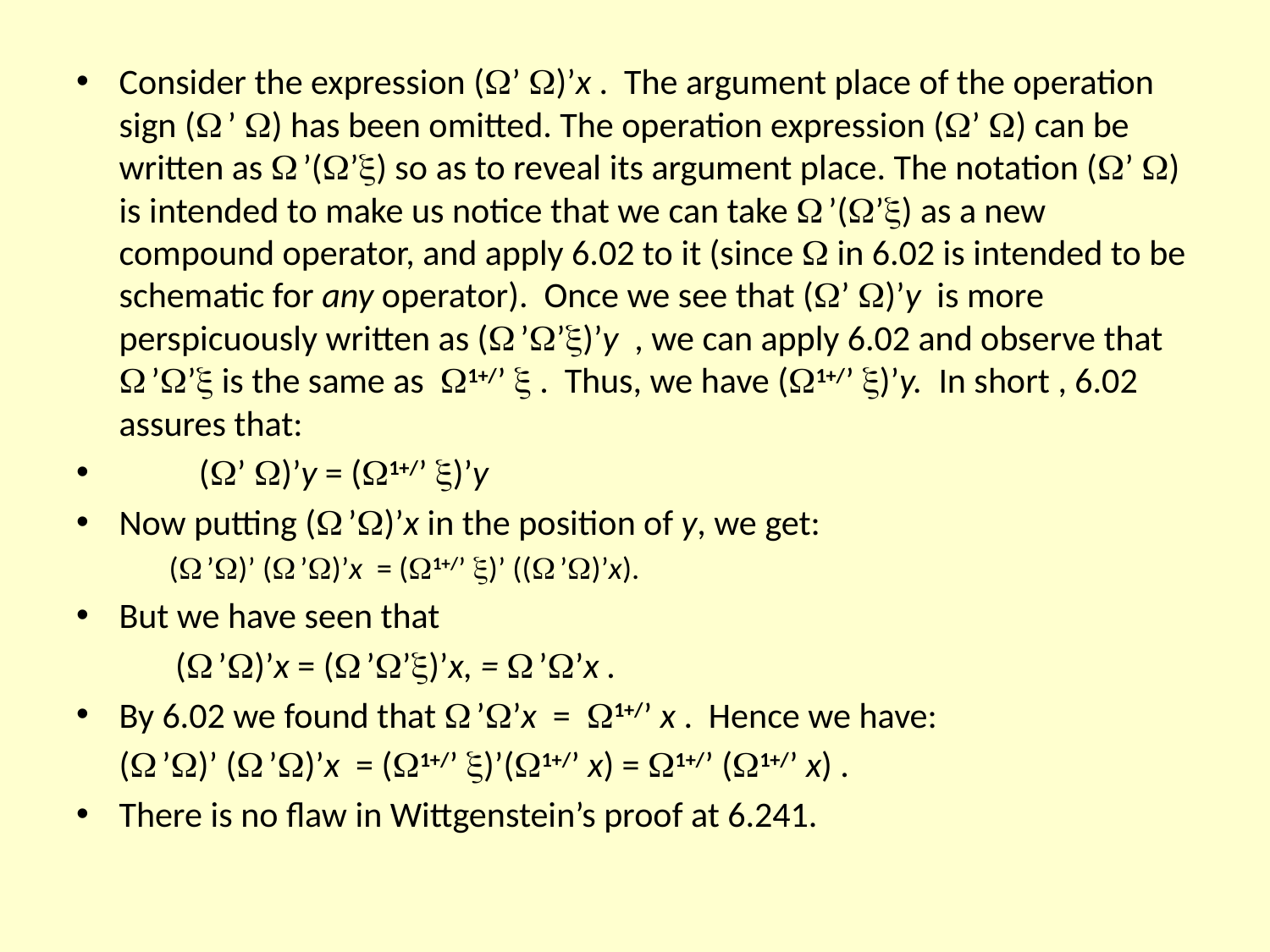

Consider the expression (Ω’ Ω)’x .  The argument place of the operation sign (Ω ’ Ω) has been omitted. The operation expression (Ω’ Ω) can be written as Ω ’(Ω’ξ) so as to reveal its argument place. The notation (Ω’ Ω) is intended to make us notice that we can take Ω ’(Ω’ξ) as a new compound operator, and apply 6.02 to it (since Ω in 6.02 is intended to be schematic for any operator).  Once we see that (Ω’ Ω)’y  is more perspicuously written as (Ω ’Ω’ξ)’y  , we can apply 6.02 and observe that Ω ’Ω’ξ is the same as  Ω1+/’ ξ .  Thus, we have (Ω1+/’ ξ)’y.  In short , 6.02 assures that:
	(Ω’ Ω)’y = (Ω1+/’ ξ)’y
Now putting (Ω ’Ω)’x in the position of y, we get:
	(Ω ’Ω)’ (Ω ’Ω)’x  = (Ω1+/’ ξ)’ ((Ω ’Ω)’x).
But we have seen that
	       (Ω ’Ω)’x = (Ω ’Ω’ξ)’x, = Ω ’Ω’x .
By 6.02 we found that Ω ’Ω’x  =  Ω1+/’ x .  Hence we have:
		(Ω ’Ω)’ (Ω ’Ω)’x  = (Ω1+/’ ξ)’(Ω1+/’ x) = Ω1+/’ (Ω1+/’ x) .
There is no flaw in Wittgenstein’s proof at 6.241.